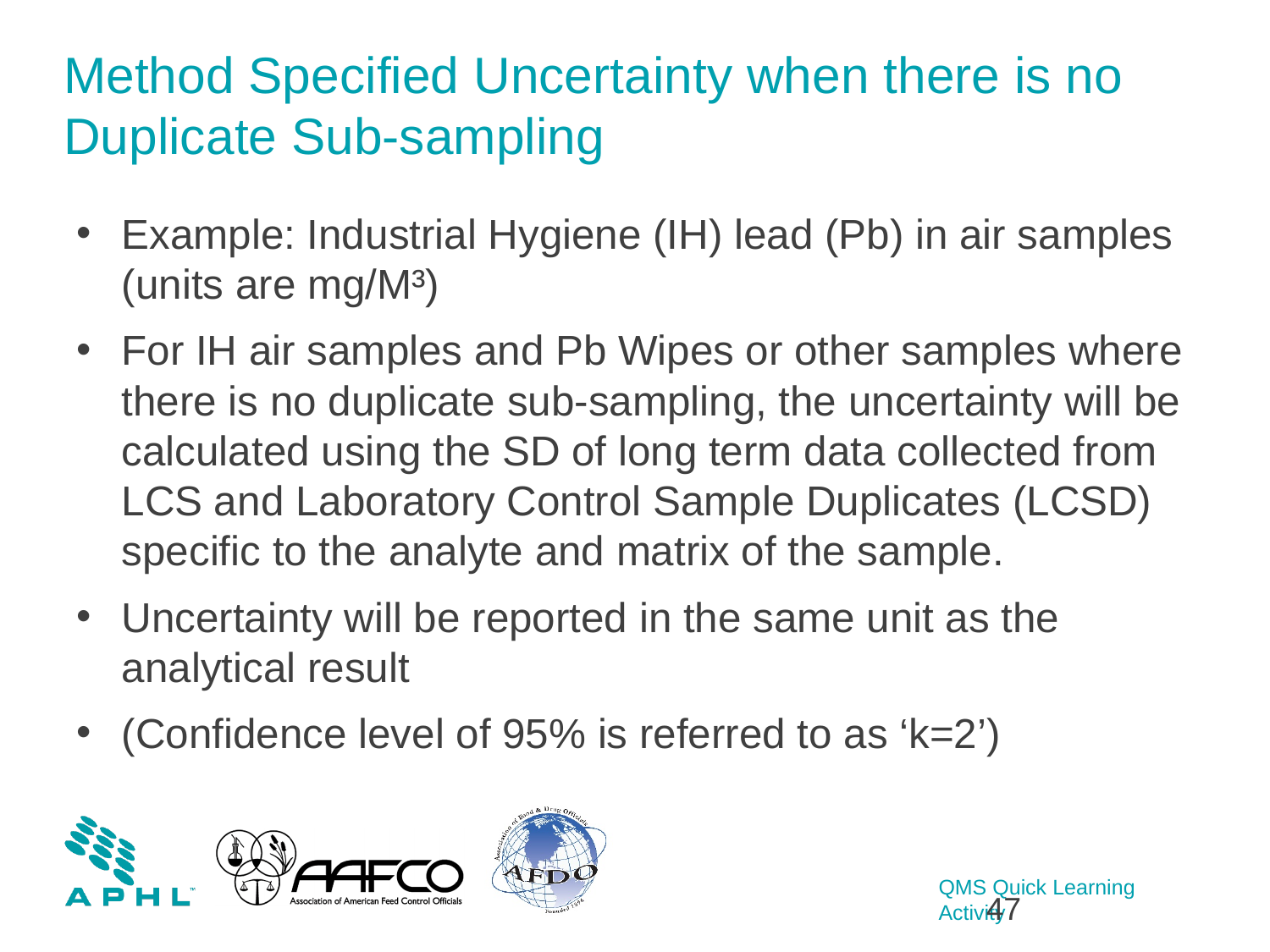

# Method Specified Uncertainty when there is no Duplicate Sub-sampling
Example: Industrial Hygiene (IH) lead (Pb) in air samples (units are mg/M³)
For IH air samples and Pb Wipes or other samples where there is no duplicate sub-sampling, the uncertainty will be calculated using the SD of long term data collected from LCS and Laboratory Control Sample Duplicates (LCSD) specific to the analyte and matrix of the sample.
Uncertainty will be reported in the same unit as the analytical result
(Confidence level of 95% is referred to as ‘k=2’)

47